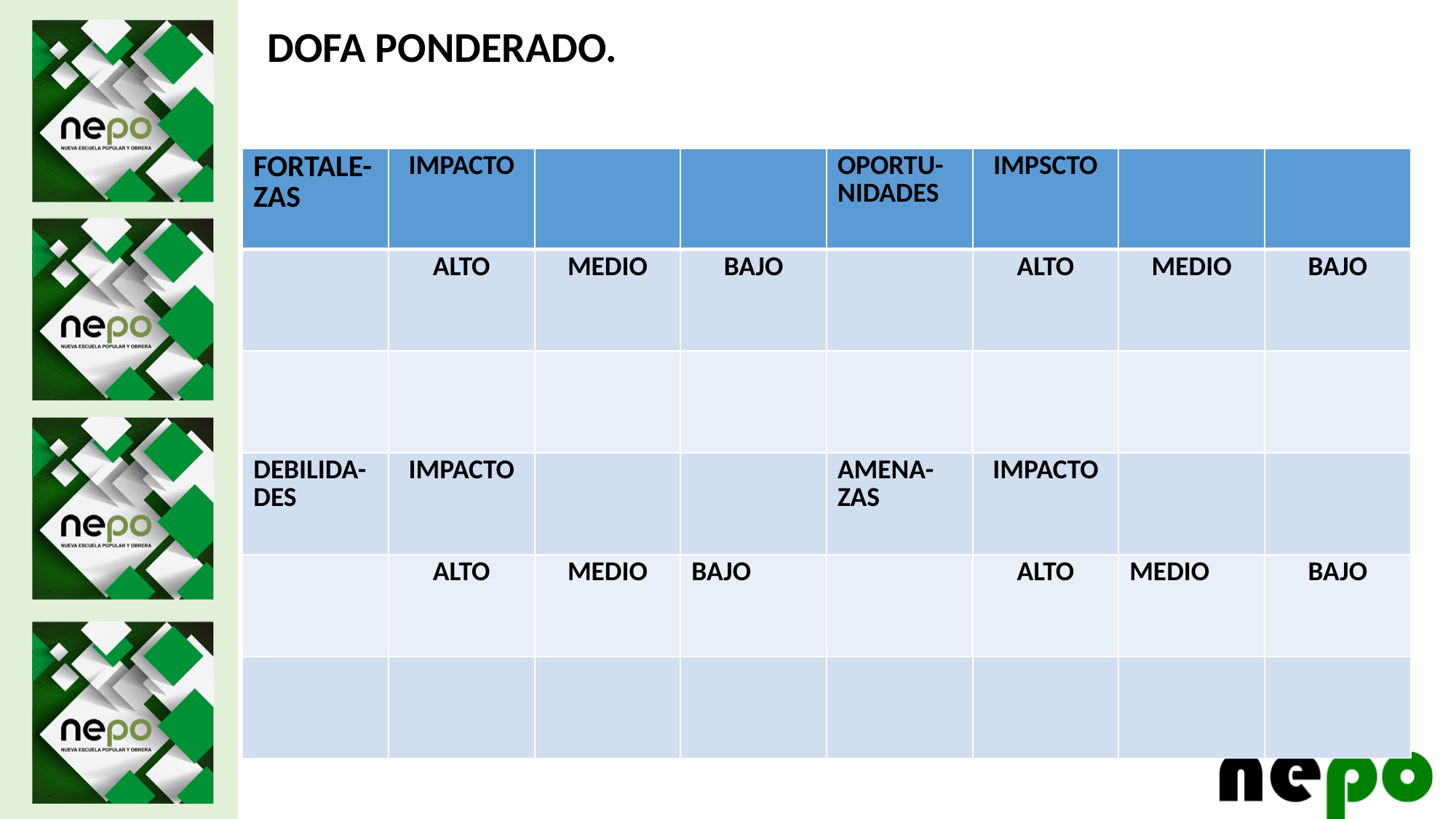

DOFA PONDERADO.
| FORTALE-ZAS | IMPACTO |  |  | OPORTU- NIDADES | IMPSCTO |  |  |
| --- | --- | --- | --- | --- | --- | --- | --- |
|  | ALTO | MEDIO | BAJO |  | ALTO | MEDIO | BAJO |
|  |  |  |  |  |  |  |  |
| DEBILIDA- DES | IMPACTO |  |  | AMENA-ZAS | IMPACTO |  |  |
|  | ALTO | MEDIO | BAJO |  | ALTO | MEDIO | BAJO |
|  |  |  |  |  |  |  |  |